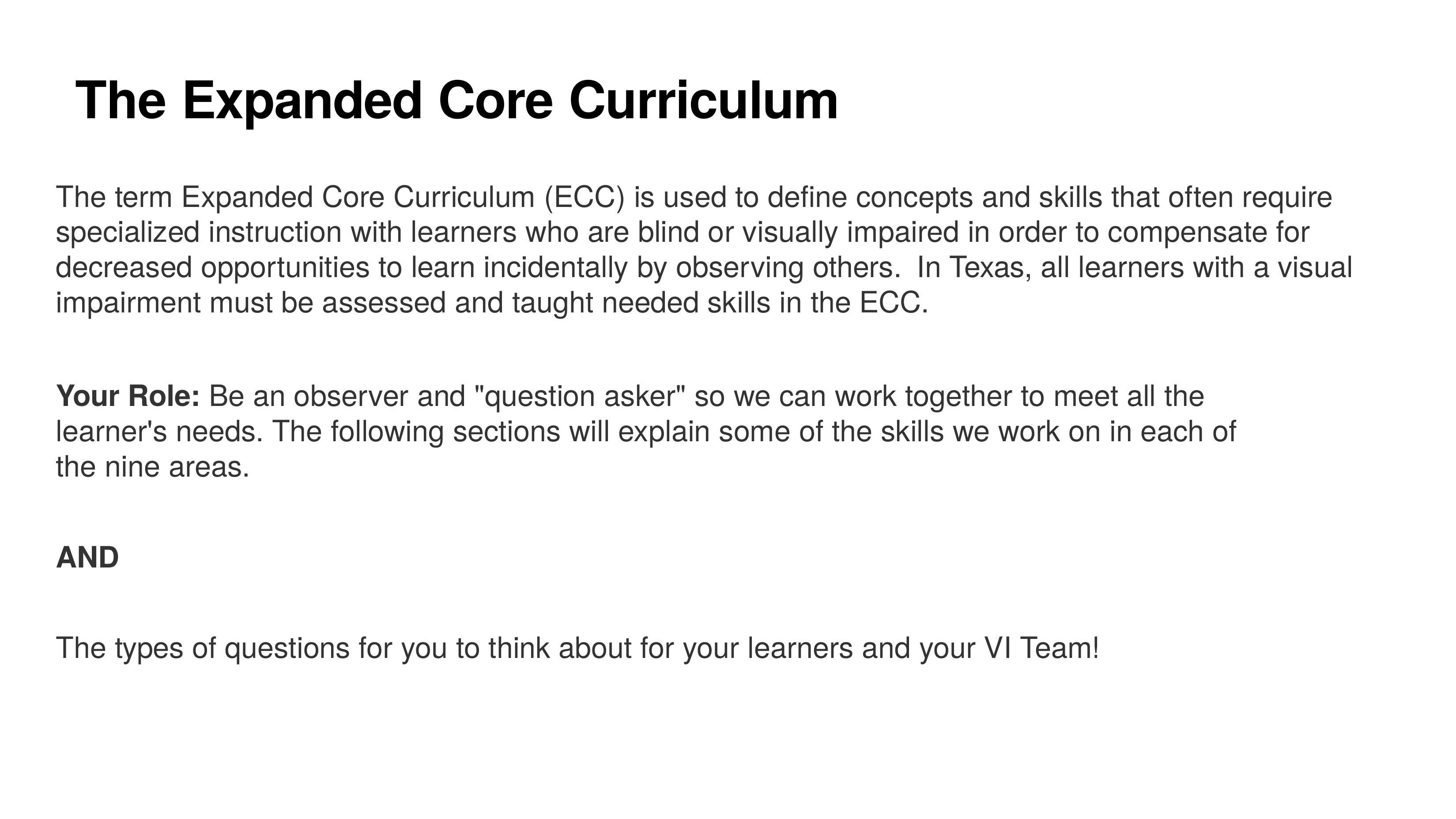

# The Expanded Core Curriculum
The term Expanded Core Curriculum (ECC) is used to define concepts and skills that often require specialized instruction with learners who are blind or visually impaired in order to compensate for decreased opportunities to learn incidentally by observing others.	In Texas, all learners with a visual impairment must be assessed and taught needed skills in the ECC.

Your Role: Be an observer and "question asker" so we can work together to meet all the learner's needs. The following sections will explain some of the skills we work on in each of the nine areas.

AND

The types of questions for you to think about for your learners and your VI Team!